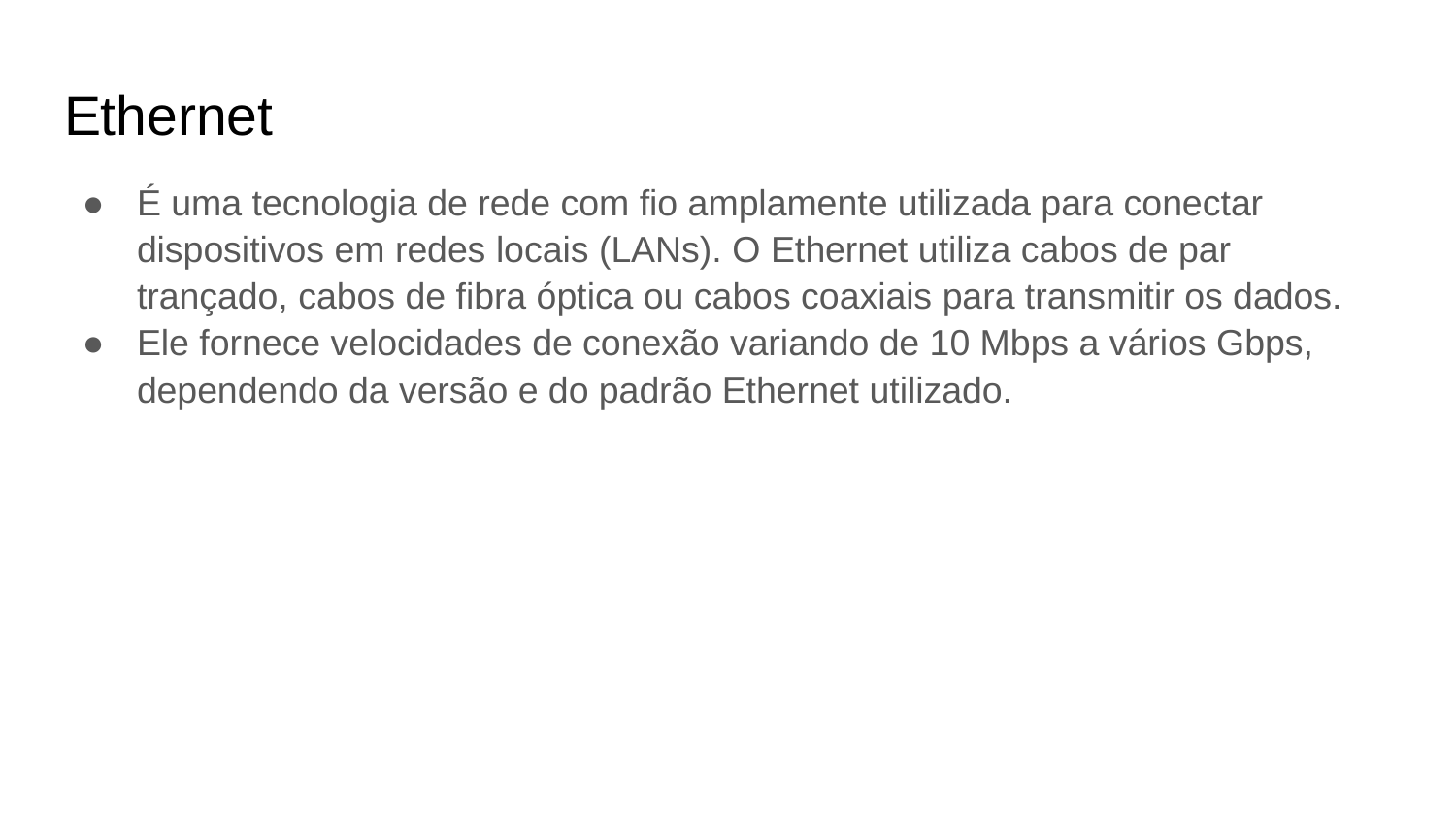

# Ethernet
É uma tecnologia de rede com fio amplamente utilizada para conectar dispositivos em redes locais (LANs). O Ethernet utiliza cabos de par trançado, cabos de fibra óptica ou cabos coaxiais para transmitir os dados.
Ele fornece velocidades de conexão variando de 10 Mbps a vários Gbps, dependendo da versão e do padrão Ethernet utilizado.